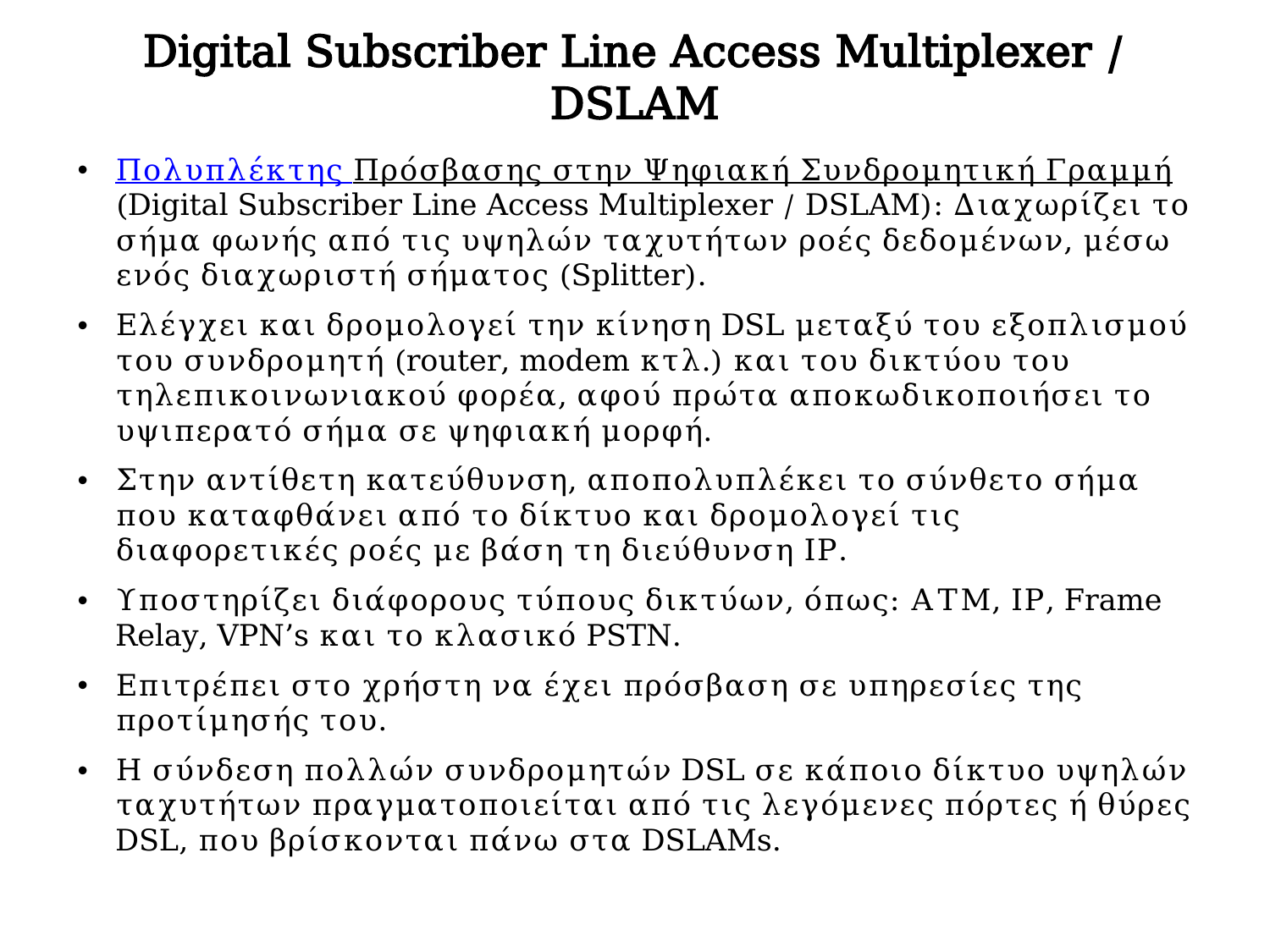

# Digital Subscriber Line Access Multiplexer / DSLAM
Πολυπλέκτης Πρόσβασης στην Ψηφιακή Συνδρομητική Γραμμή (Digital Subscriber Line Access Multiplexer / DSLAM): Διαχωρίζει το σήμα φωνής από τις υψηλών ταχυτήτων ροές δεδομένων, μέσω ενός διαχωριστή σήματος (Splitter).
Ελέγχει και δρομολογεί την κίνηση DSL μεταξύ του εξοπλισμού του συνδρομητή (router, modem κτλ.) και του δικτύου του τηλεπικοινωνιακού φορέα, αφού πρώτα αποκωδικοποιήσει το υψιπερατό σήμα σε ψηφιακή μορφή.
Στην αντίθετη κατεύθυνση, αποπολυπλέκει το σύνθετο σήμα που καταφθάνει από το δίκτυο και δρομολογεί τις διαφορετικές ροές με βάση τη διεύθυνση ΙΡ.
Υποστηρίζει διάφορους τύπους δικτύων, όπως: ΑΤΜ, ΙΡ, Frame Relay, VPN’s και το κλασικό PSTN.
Επιτρέπει στο χρήστη να έχει πρόσβαση σε υπηρεσίες της προτίμησής του.
Η σύνδεση πολλών συνδρομητών DSL σε κάποιο δίκτυο υψηλών ταχυτήτων πραγματοποιείται από τις λεγόμενες πόρτες ή θύρες DSL, που βρίσκονται πάνω στα DSLAMs.